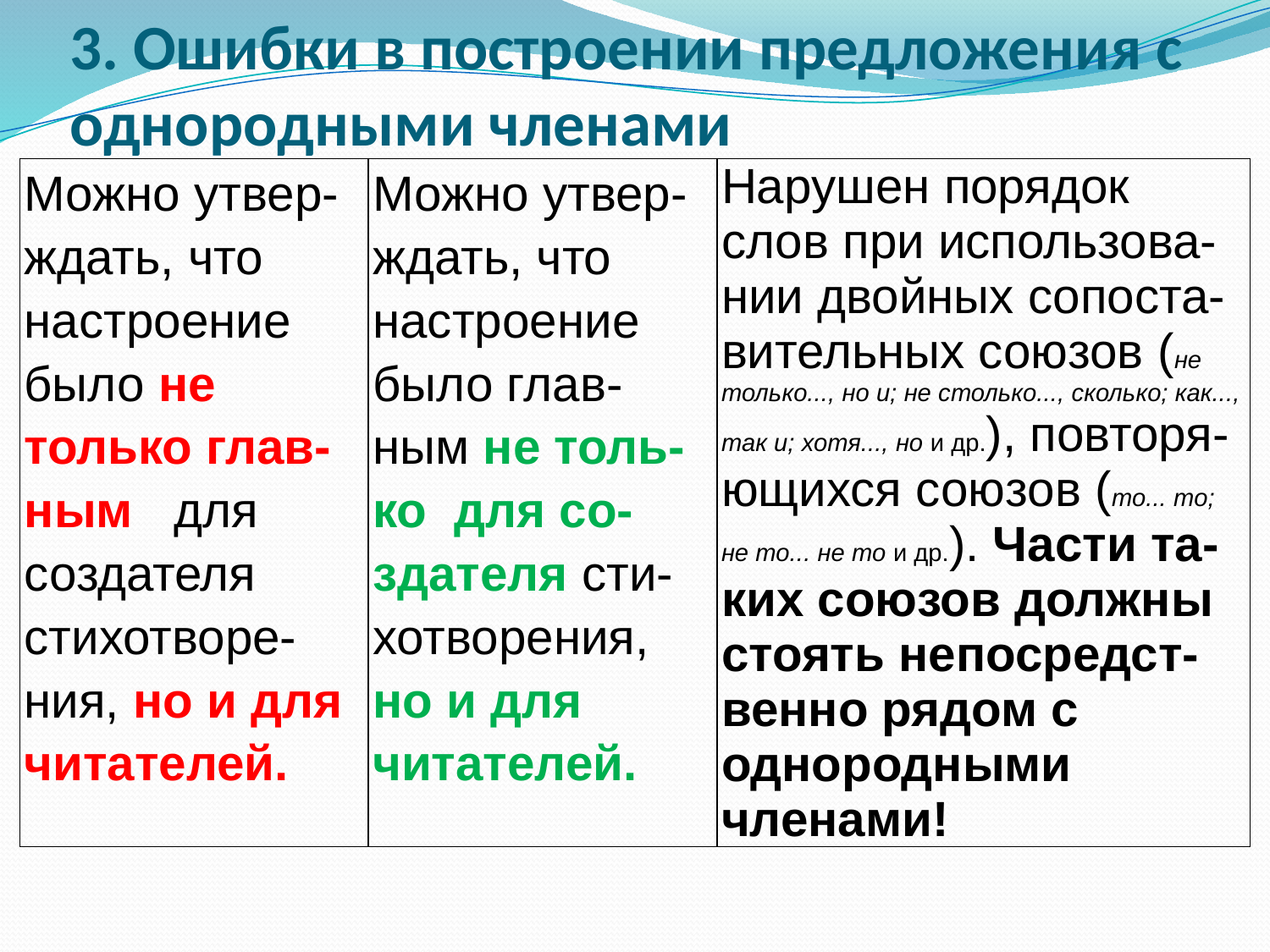

# 3. Ошибки в построении предложения с однородными членами
| Можно утвер-ждать, что настроение было не только глав-ным для создателя стихотворе-ния, но и для читателей. | Можно утвер-ждать, что настроение было глав-ным не толь-ко для со-здателя сти-хотворения, но и для читателей. | Нарушен порядок слов при использова-нии двойных сопоста-вительных союзов (не только..., но и; не столько..., сколько; как..., так и; хотя..., но и др.), повторя-ющихся союзов (то... то; не то... не то и др.). Части та-ких союзов должны стоять непосредст-венно рядом с однородными членами! |
| --- | --- | --- |